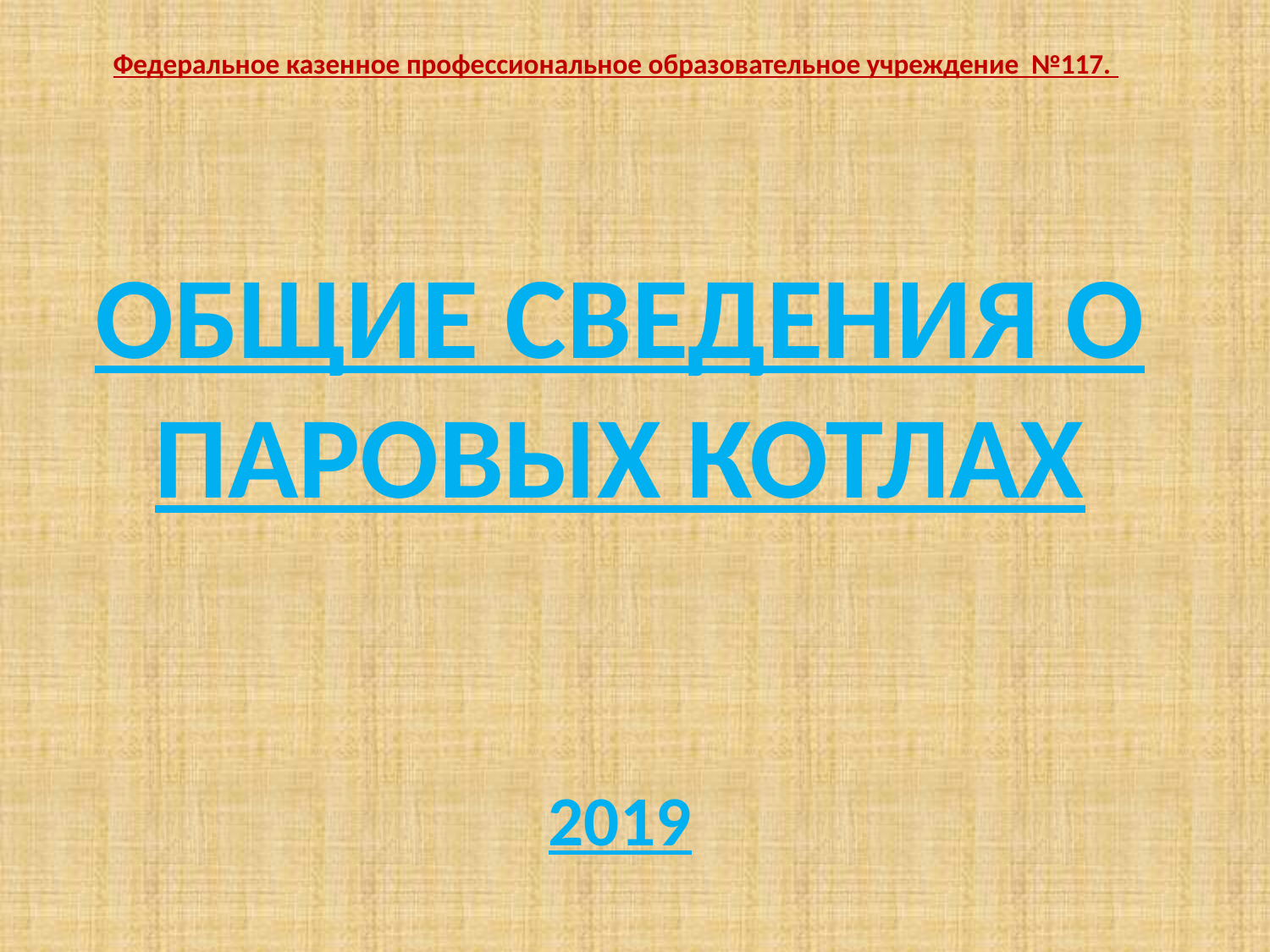

Федеральное казенное профессиональное образовательное учреждение  №117.
# ОБЩИЕ СВЕДЕНИЯ О ПАРОВЫХ КОТЛаХ 2019